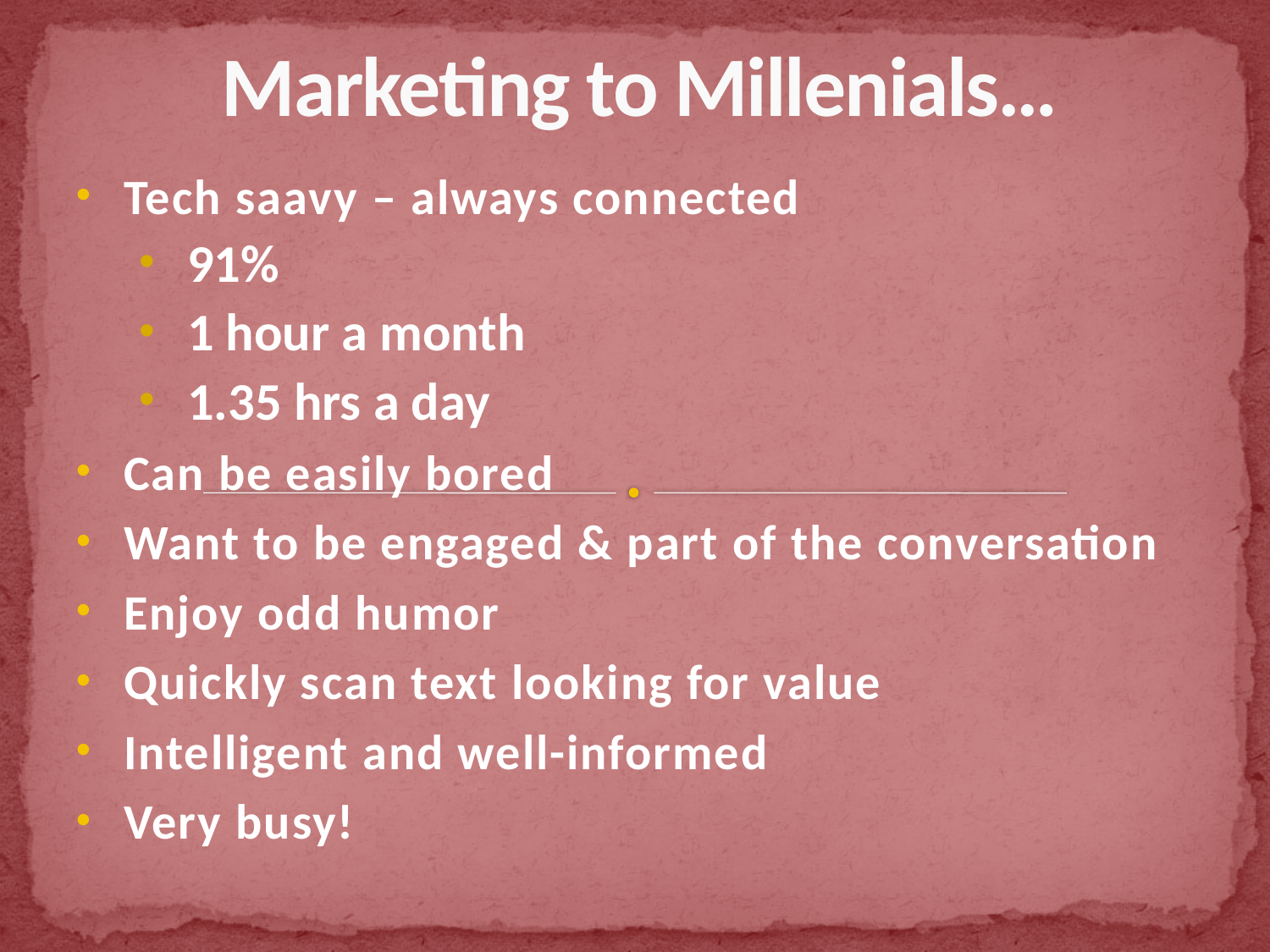

# Marketing to Millenials…
Tech saavy – always connected
91%
1 hour a month
1.35 hrs a day
Can be easily bored
Want to be engaged & part of the conversation
Enjoy odd humor
Quickly scan text looking for value
Intelligent and well-informed
Very busy!